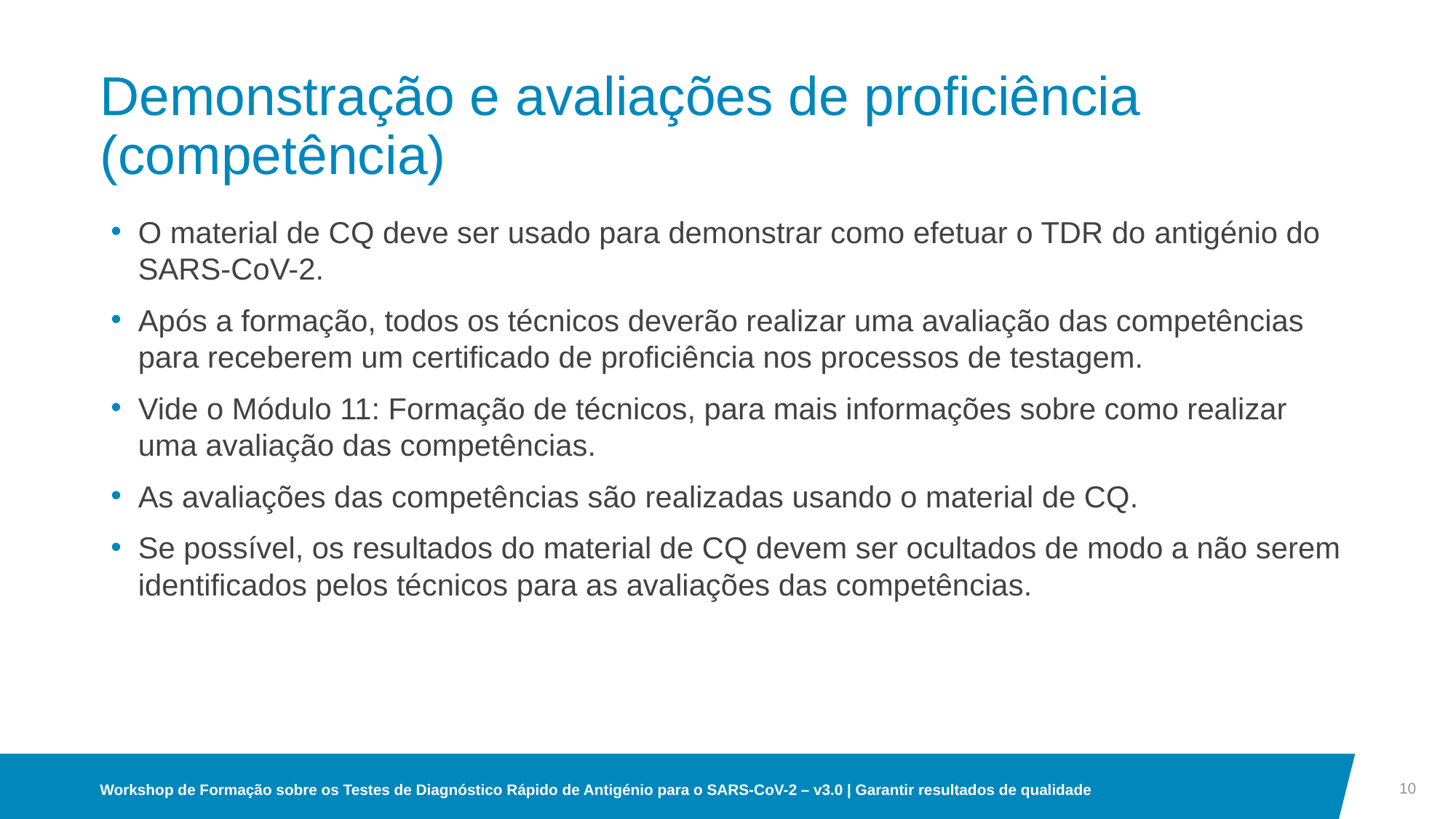

# Demonstração e avaliações de proficiência (competência)
O material de CQ deve ser usado para demonstrar como efetuar o TDR do antigénio do SARS-CoV-2.
Após a formação, todos os técnicos deverão realizar uma avaliação das competências para receberem um certificado de proficiência nos processos de testagem.
Vide o Módulo 11: Formação de técnicos, para mais informações sobre como realizar uma avaliação das competências.
As avaliações das competências são realizadas usando o material de CQ.
Se possível, os resultados do material de CQ devem ser ocultados de modo a não serem identificados pelos técnicos para as avaliações das competências.

10
Workshop de Formação sobre os Testes de Diagnóstico Rápido de Antigénio para o SARS-CoV-2 – v3.0 | Garantir resultados de qualidade